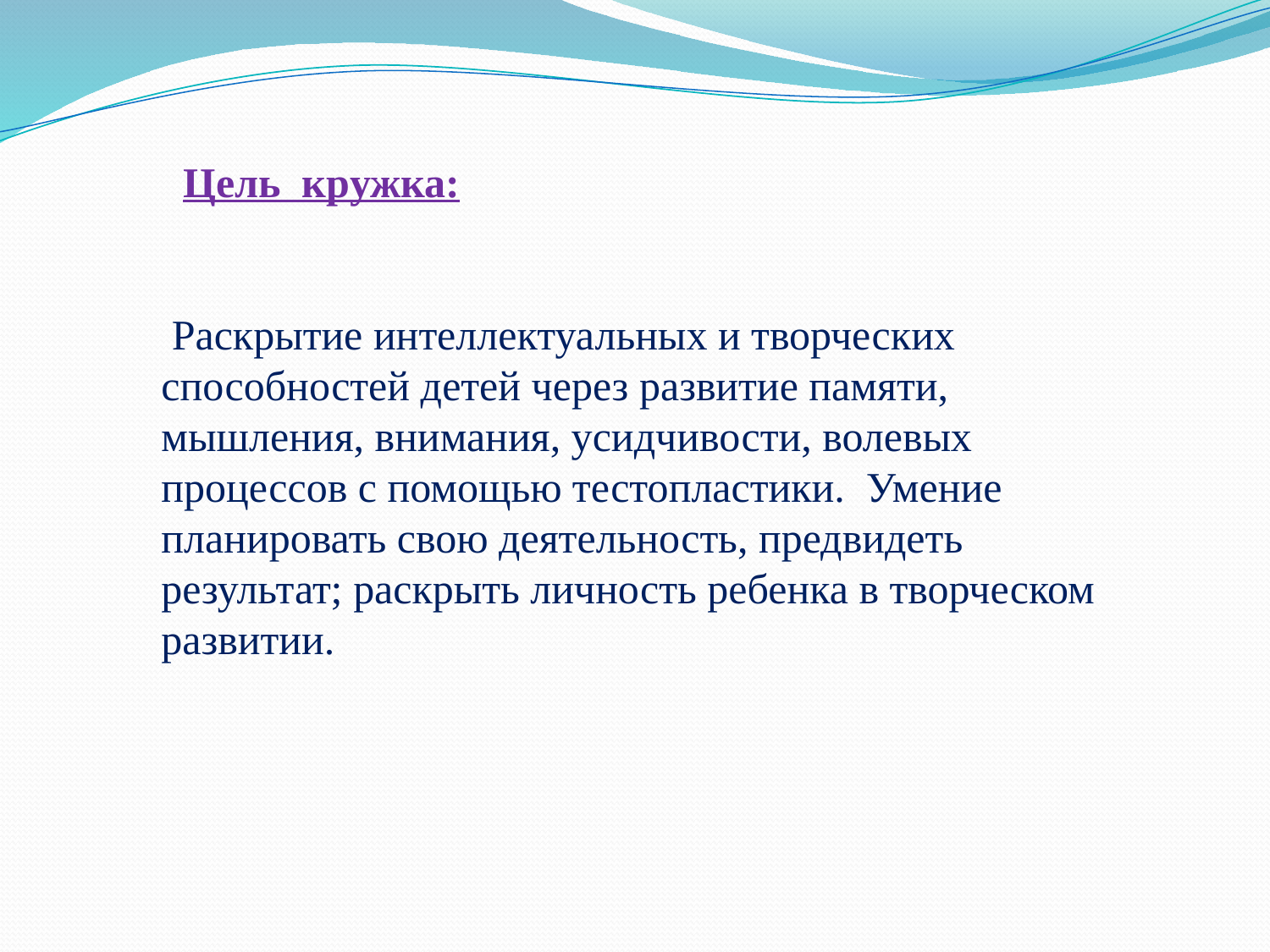

Цель  кружка:

 Раскрытие интеллектуальных и творческих способностей детей через развитие памяти, мышления, внимания, усидчивости, волевых процессов с помощью тестопластики.  Умение планировать свою деятельность, предвидеть результат; раскрыть личность ребенка в творческом  развитии.